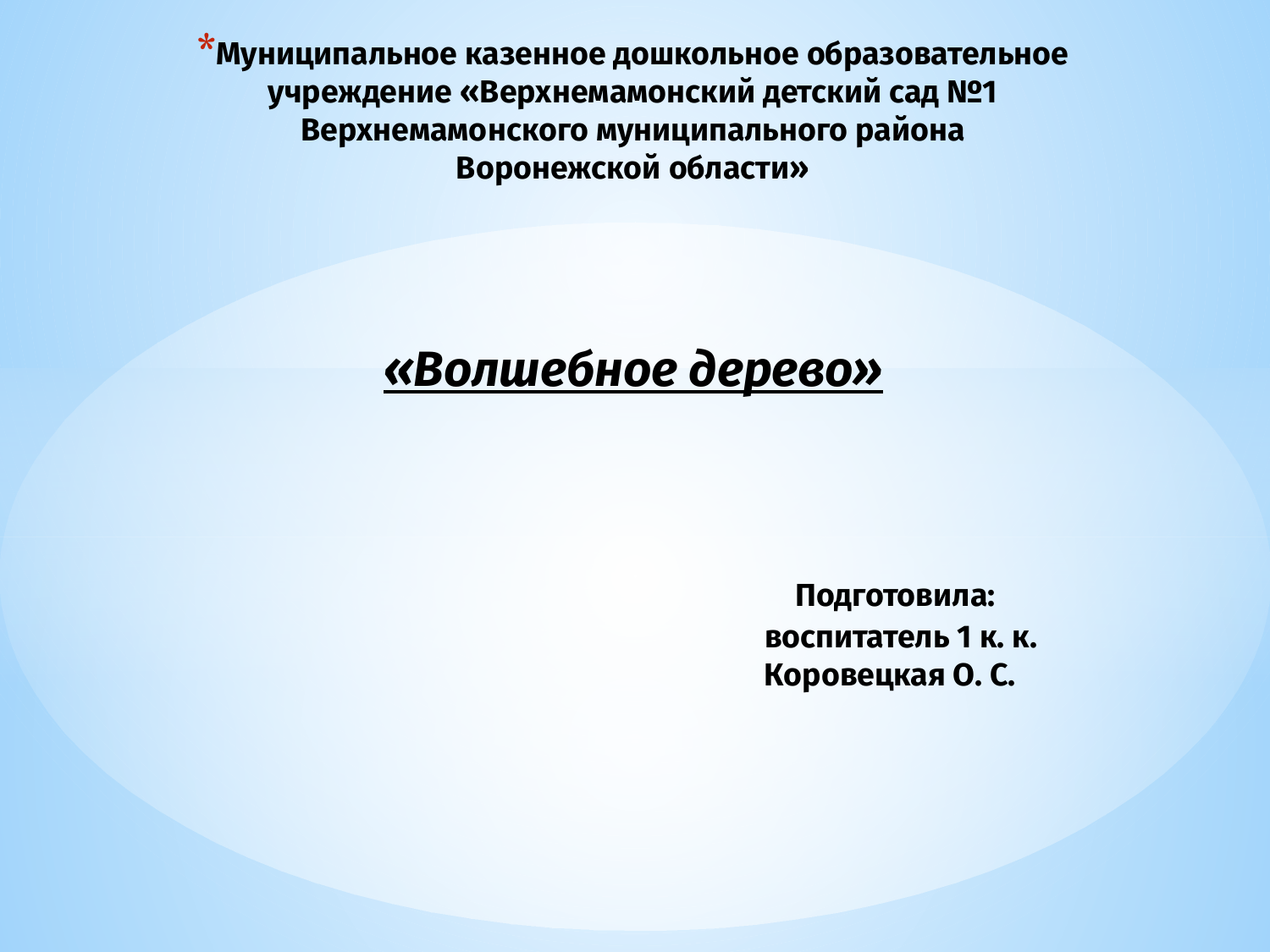

# Муниципальное казенное дошкольное образовательное учреждение «Верхнемамонский детский сад №1 Верхнемамонского муниципального района Воронежской области» «Волшебное дерево» Подготовила: воспитатель 1 к. к. Коровецкая О. С.